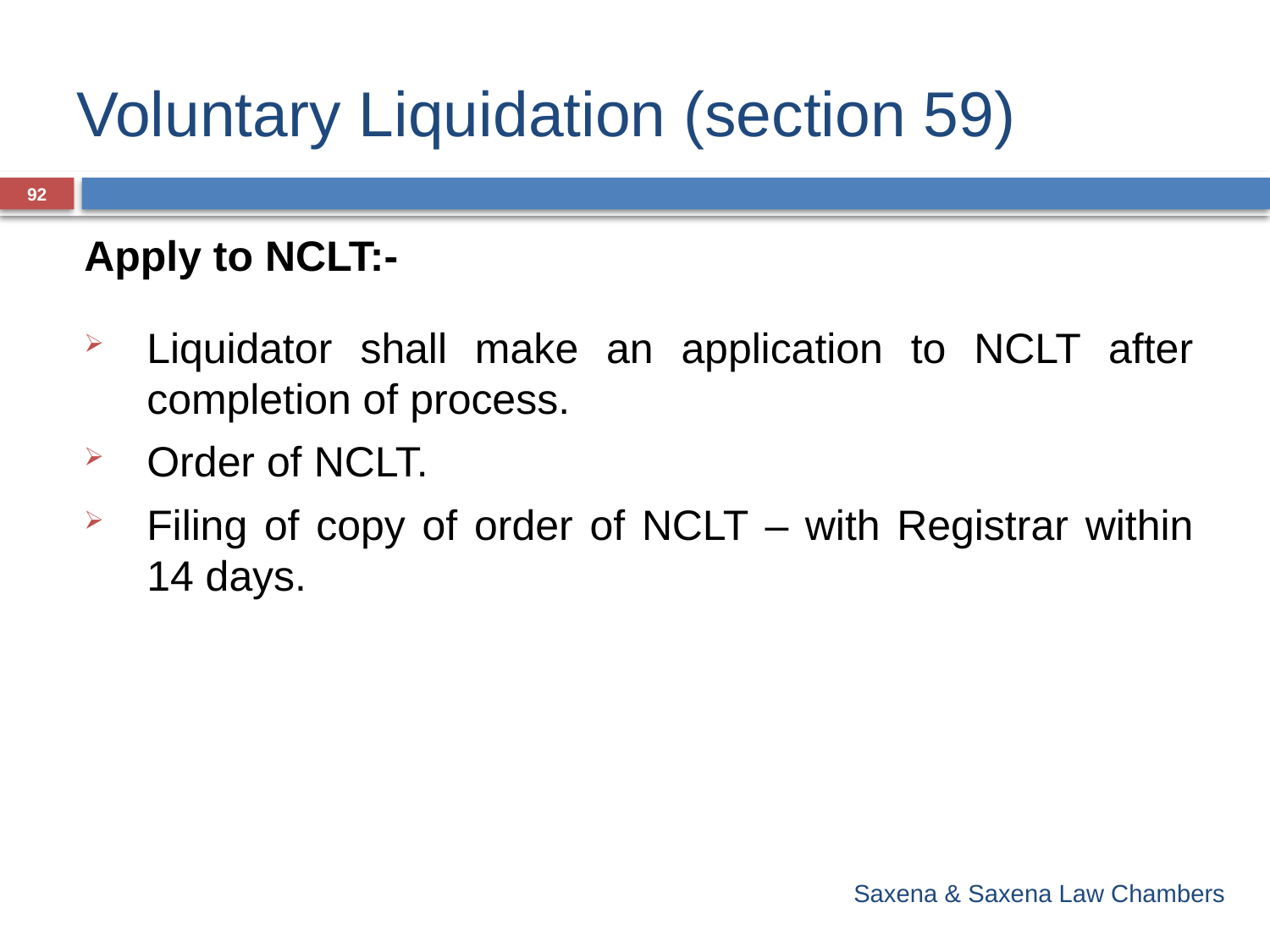

# Voluntary Liquidation (section 59)
92
Apply to NCLT:-

Liquidator shall make an application to NCLT after completion of process.
Order of NCLT.
Filing of copy of order of NCLT – with Registrar within 14 days.

Saxena & Saxena Law Chambers